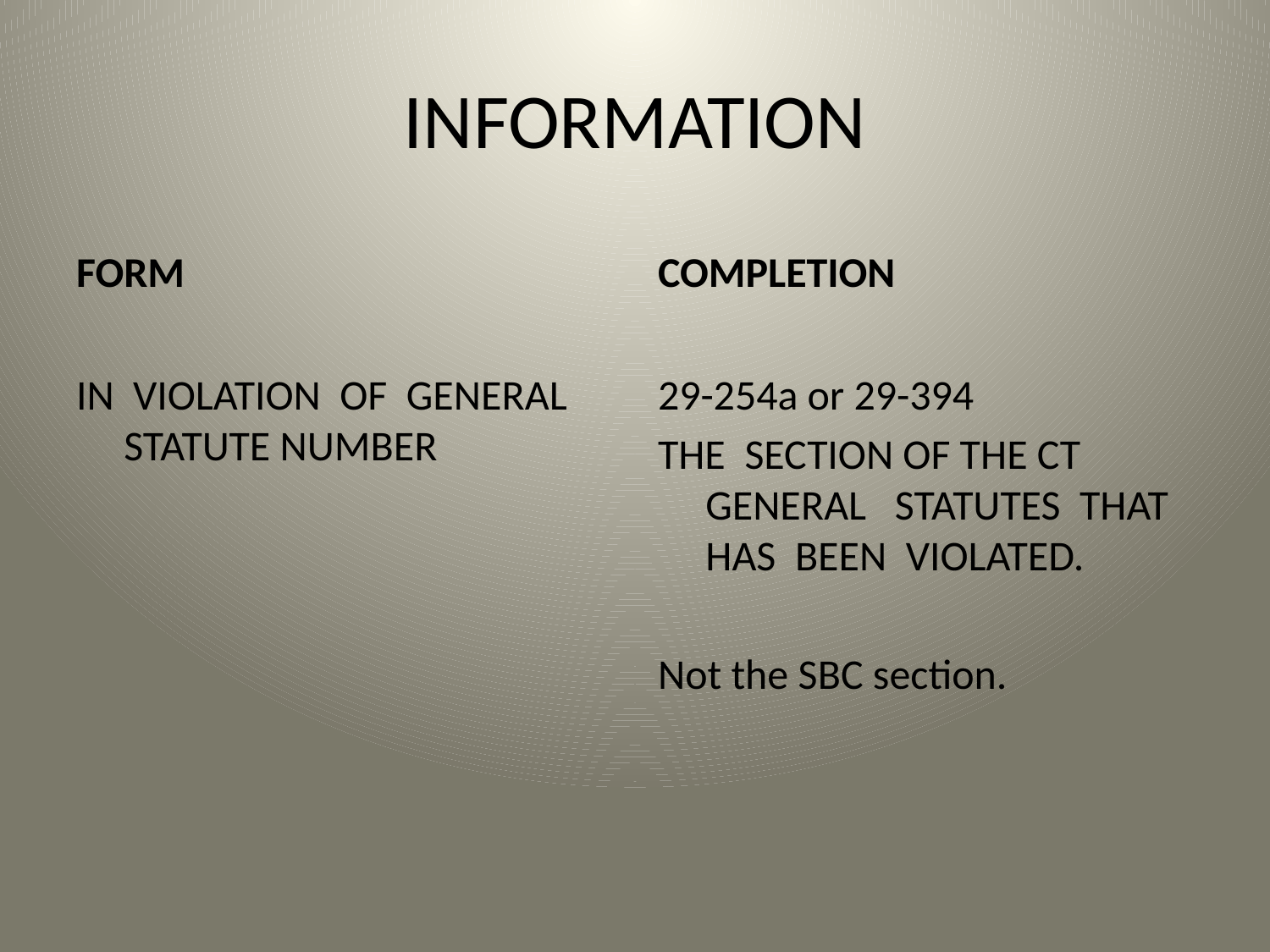

# INFORMATION
FORM
COMPLETION

IN  VIOLATION  OF  GENERAL  STATUTE NUMBER

29-254a or 29-394
THE  SECTION OF THE CT  GENERAL   STATUTES  THAT  HAS  BEEN  VIOLATED.

Not the SBC section.